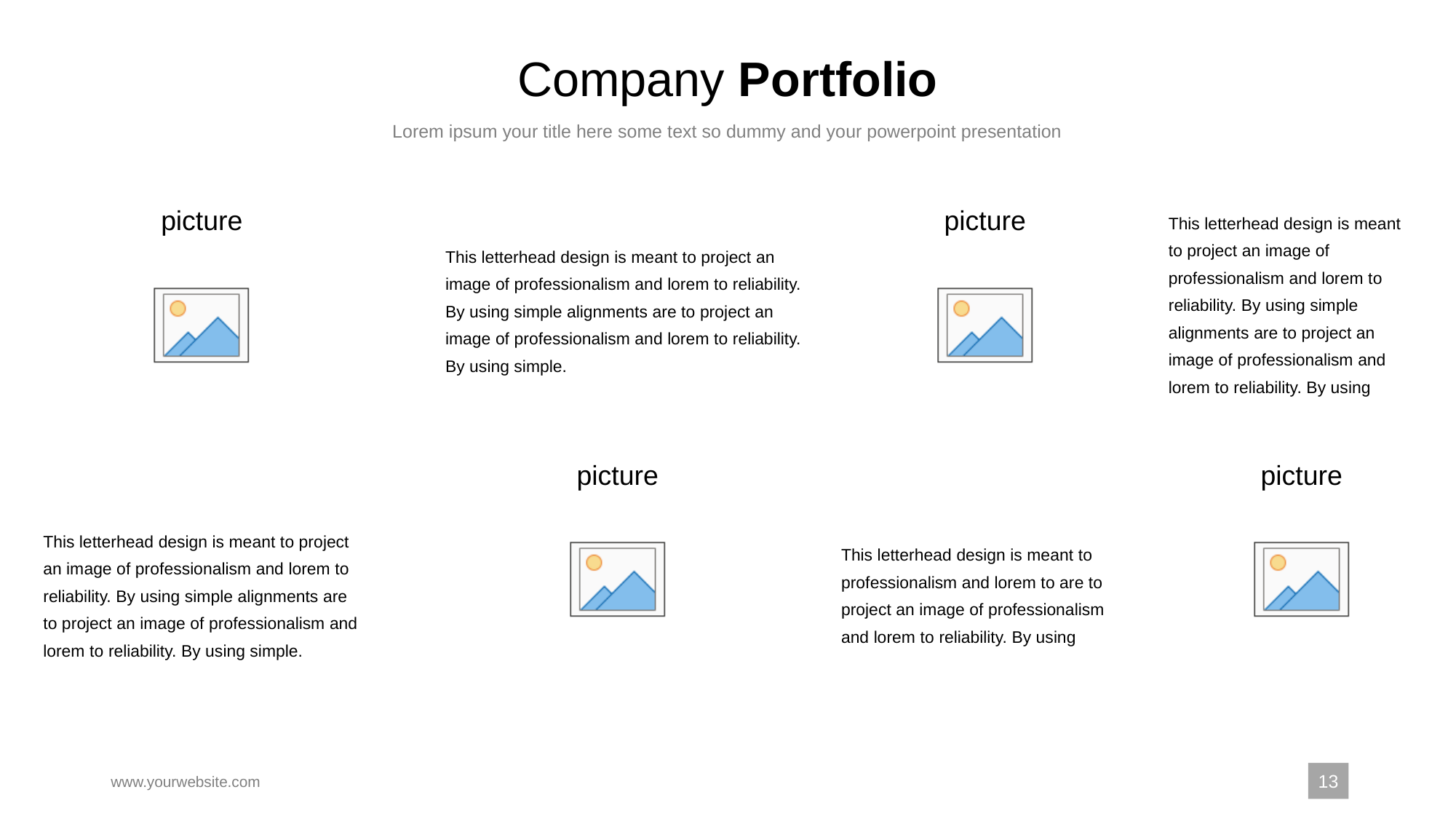

# Company Portfolio
Lorem ipsum your title here some text so dummy and your powerpoint presentation

This letterhead design is meant to project an image of professionalism and lorem to reliability. By using simple alignments are to project an image of professionalism and lorem to reliability. By using
This letterhead design is meant to project an image of professionalism and lorem to reliability. By using simple alignments are to project an image of professionalism and lorem to reliability. By using simple.

This letterhead design is meant to project an image of professionalism and lorem to reliability. By using simple alignments are to project an image of professionalism and lorem to reliability. By using simple.
This letterhead design is meant to professionalism and lorem to are to project an image of professionalism and lorem to reliability. By using
13
www.yourwebsite.com